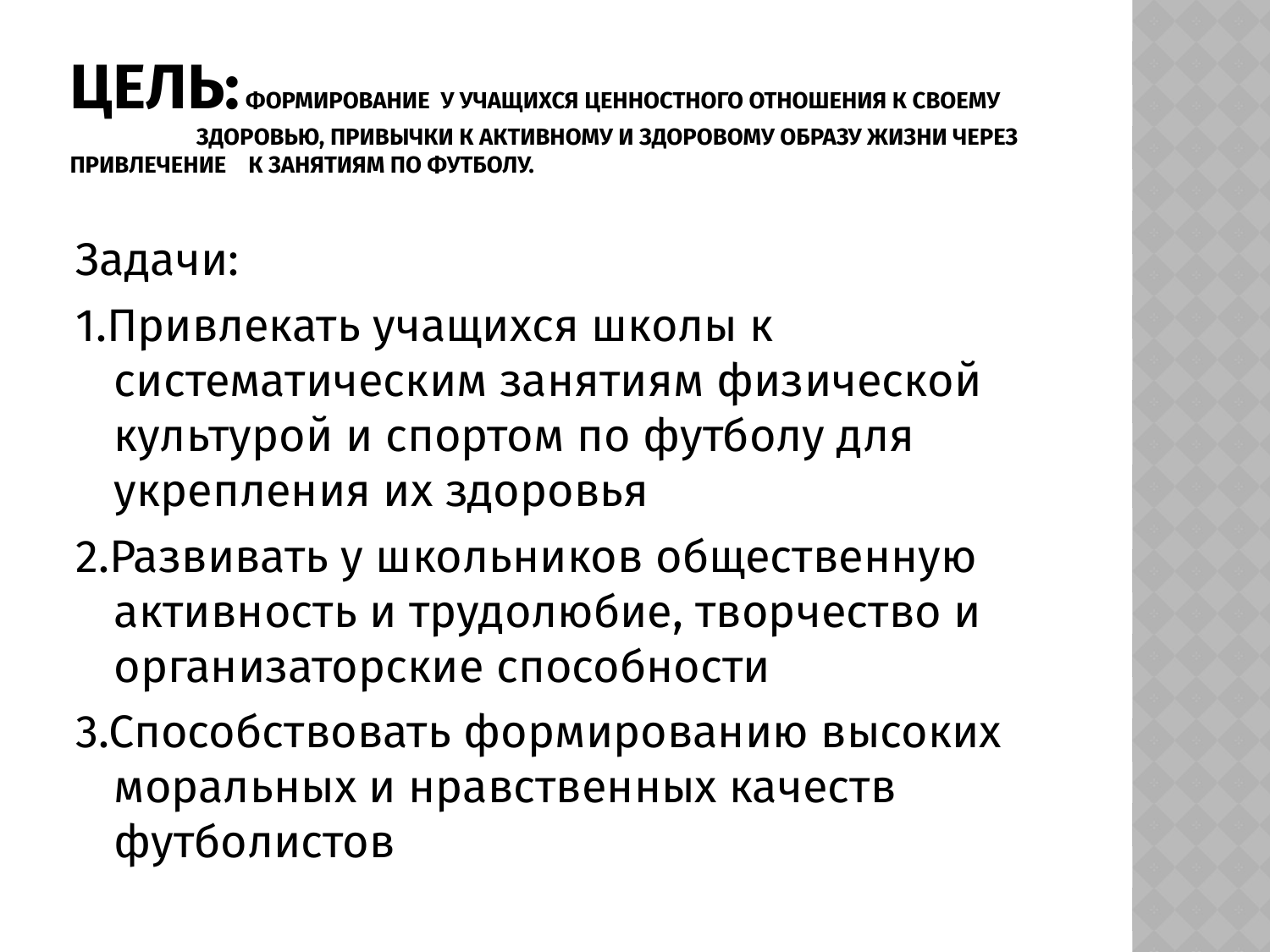

# Цель: формирование  у учащихся ценностного отношения к своему                                   здоровью, привычки к активному и здоровому образу жизни через привлечение    к занятиям по футболу.
Задачи:
1.Привлекать учащихся школы к систематическим занятиям физической культурой и спортом по футболу для укрепления их здоровья
2.Развивать у школьников общественную активность и трудолюбие, творчество и организаторские способности
3.Способствовать формированию высоких моральных и нравственных качеств футболистов